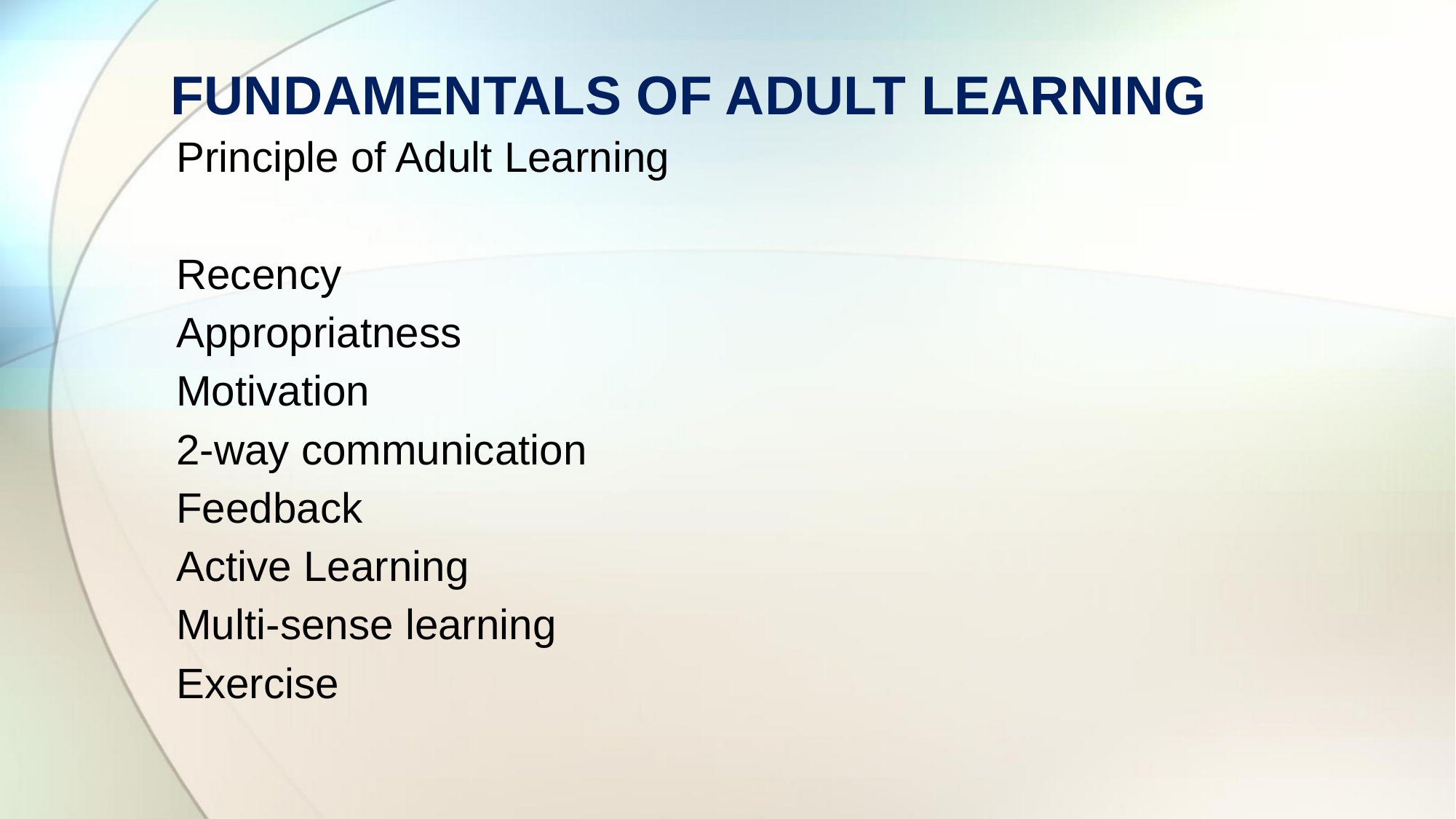

# FUNDAMENTALS OF ADULT LEARNING
Principle of Adult Learning

Recency
Appropriatness
Motivation
2-way communication
Feedback
Active Learning
Multi-sense learning
Exercise